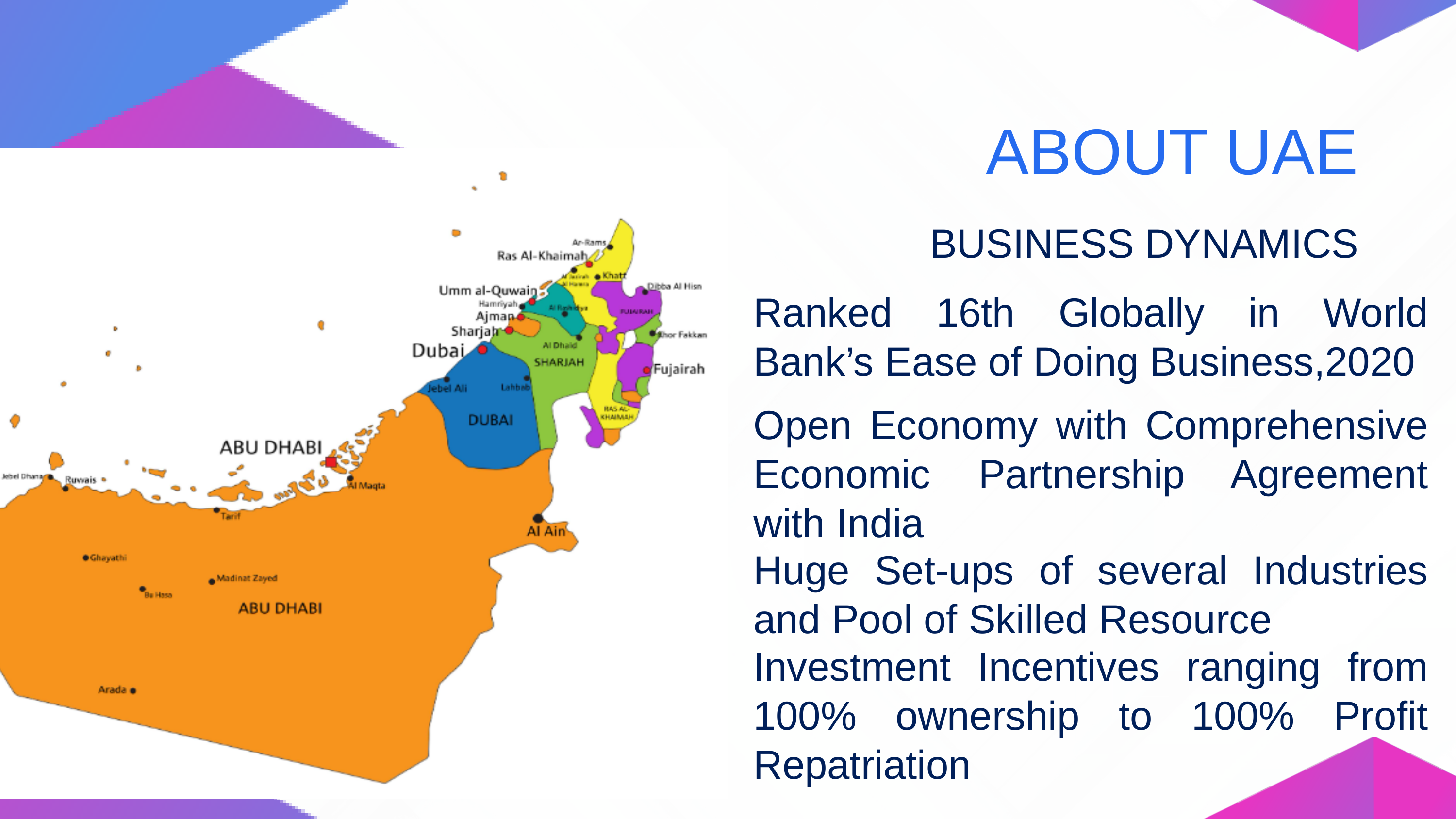

ABOUT UAE

BUSINESS DYNAMICS
Ranked 16th Globally in World Bank’s Ease of Doing Business,2020

Open Economy with Comprehensive Economic Partnership Agreement with India

Huge Set-ups of several Industries and Pool of Skilled Resource
Investment Incentives ranging from 100% ownership to 100% Profit Repatriation